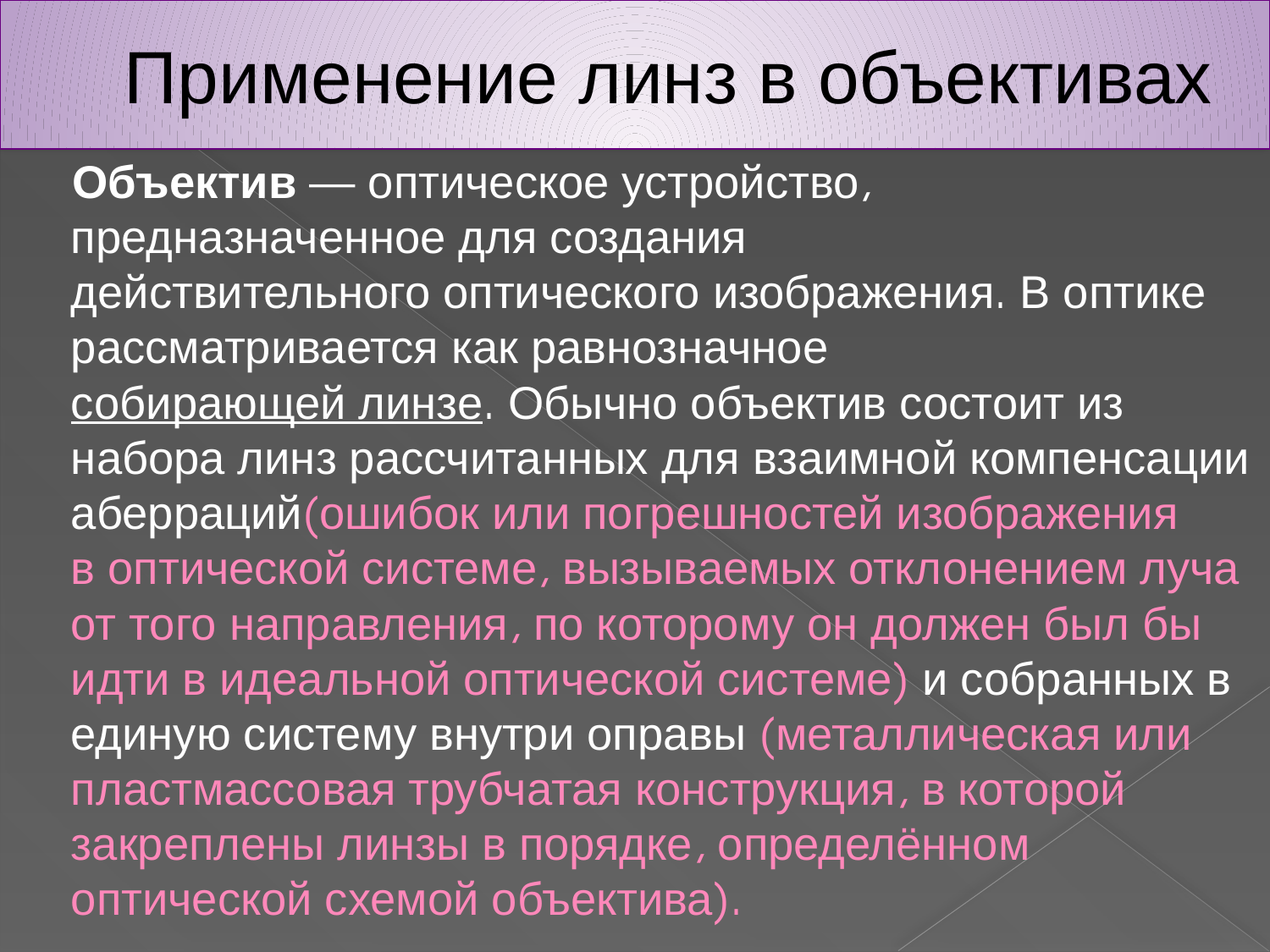

# Применение линз в объективах
    Объектив — оптическое устройство, предназначенное для создания действительного оптического изображения. В оптике рассматривается как равнозначное собирающей линзе. Обычно объектив состоит из набора линз рассчитанных для взаимной компенсации аберраций(ошибок или погрешностей изображения в оптической системе, вызываемых отклонением луча от того направления, по которому он должен был бы идти в идеальной оптической системе) и собранных в единую систему внутри оправы (металлическая или пластмассовая трубчатая конструкция, в которой закреплены линзы в порядке, определённом оптической схемой объектива).